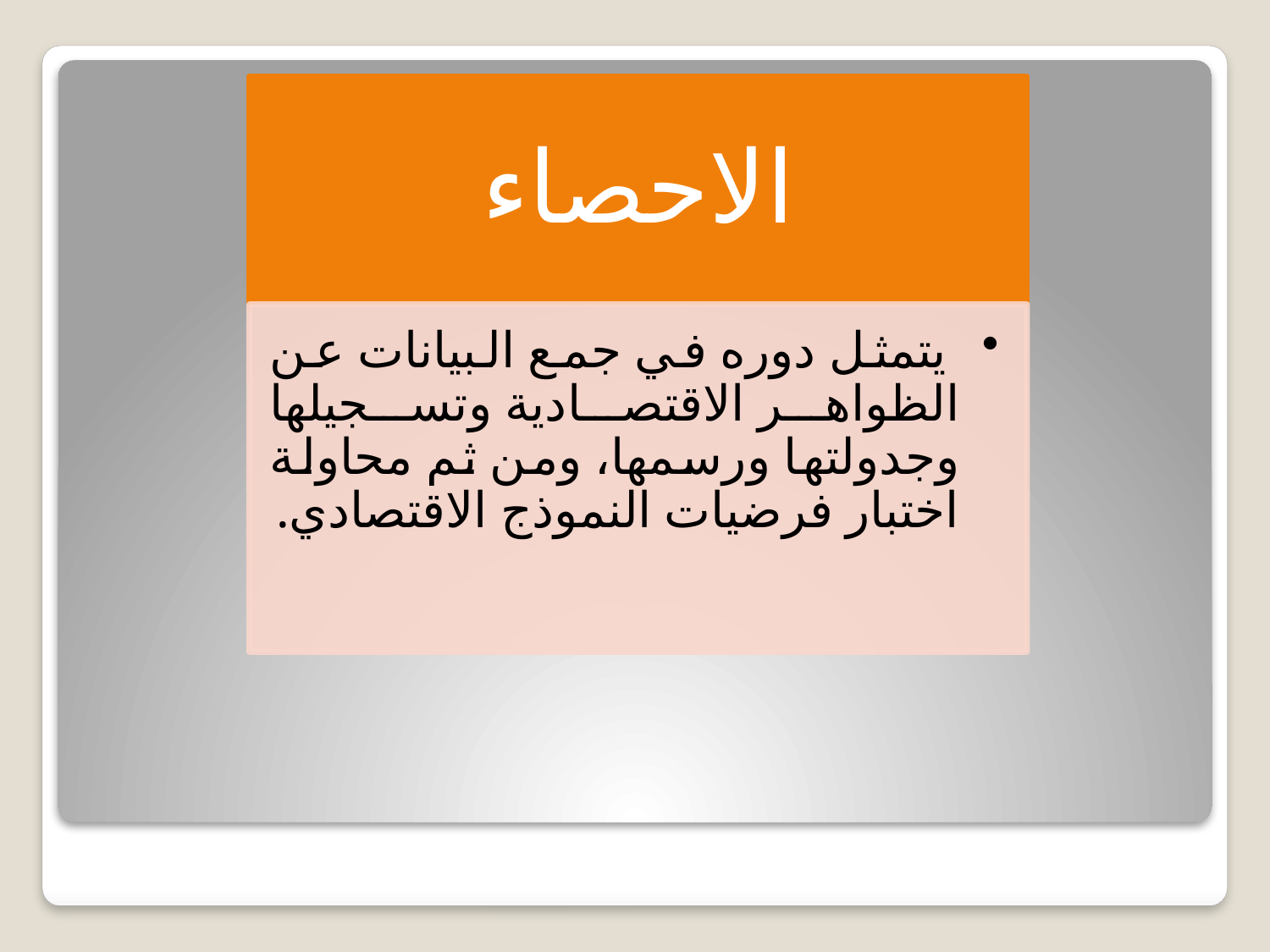

الاحصاء
 يتمثل دوره في جمع البيانات عن الظواهر الاقتصادية وتسجيلها وجدولتها ورسمها، ومن ثم محاولة اختبار فرضيات النموذج الاقتصادي.